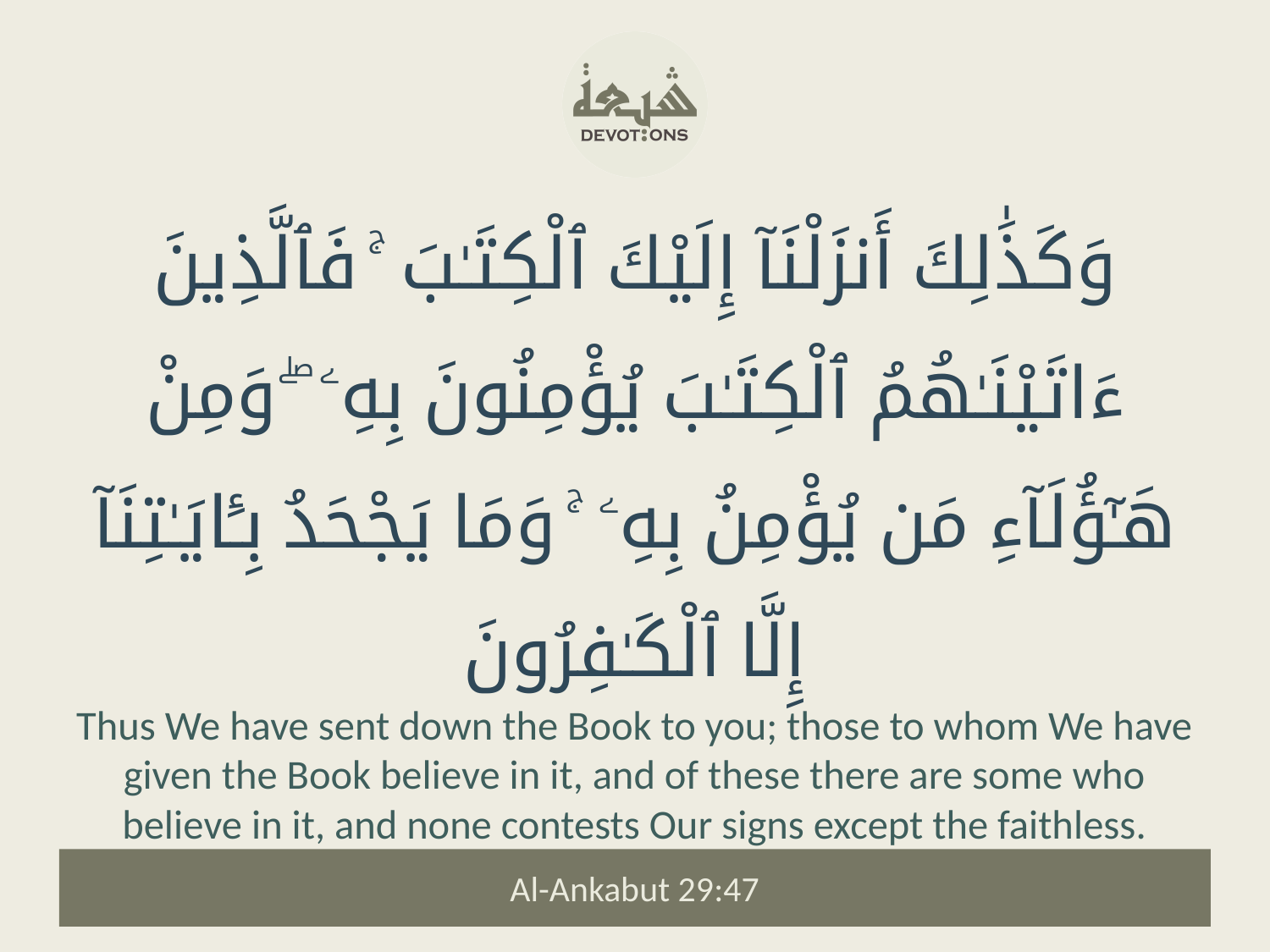

وَكَذَٰلِكَ أَنزَلْنَآ إِلَيْكَ ٱلْكِتَـٰبَ ۚ فَٱلَّذِينَ ءَاتَيْنَـٰهُمُ ٱلْكِتَـٰبَ يُؤْمِنُونَ بِهِۦ ۖ وَمِنْ هَـٰٓؤُلَآءِ مَن يُؤْمِنُ بِهِۦ ۚ وَمَا يَجْحَدُ بِـَٔايَـٰتِنَآ إِلَّا ٱلْكَـٰفِرُونَ
Thus We have sent down the Book to you; those to whom We have given the Book believe in it, and of these there are some who believe in it, and none contests Our signs except the faithless.
Al-Ankabut 29:47